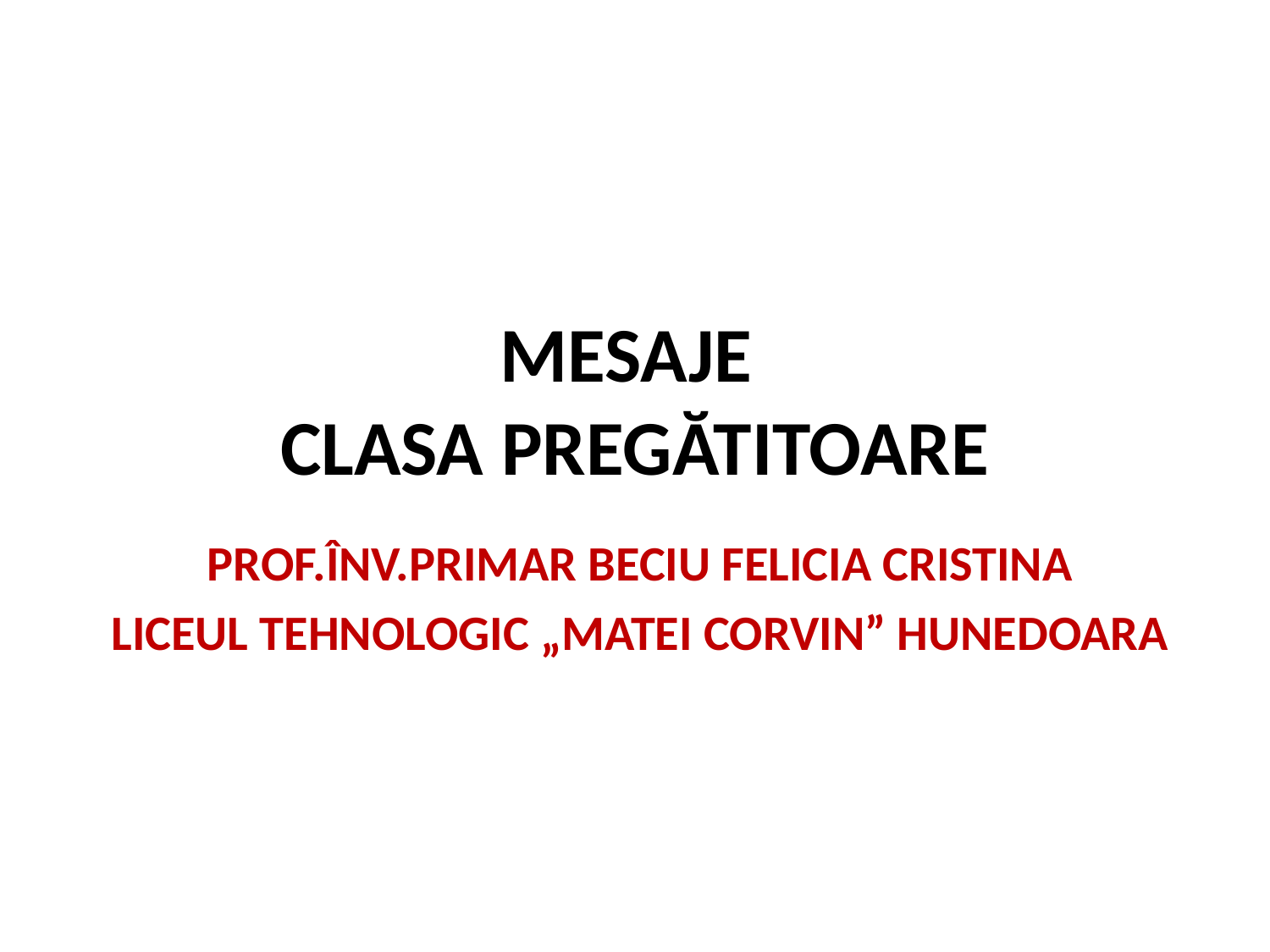

# MESAJE CLASA PREGĂTITOARE
PROF.ÎNV.PRIMAR BECIU FELICIA CRISTINA
LICEUL TEHNOLOGIC „MATEI CORVIN” HUNEDOARA